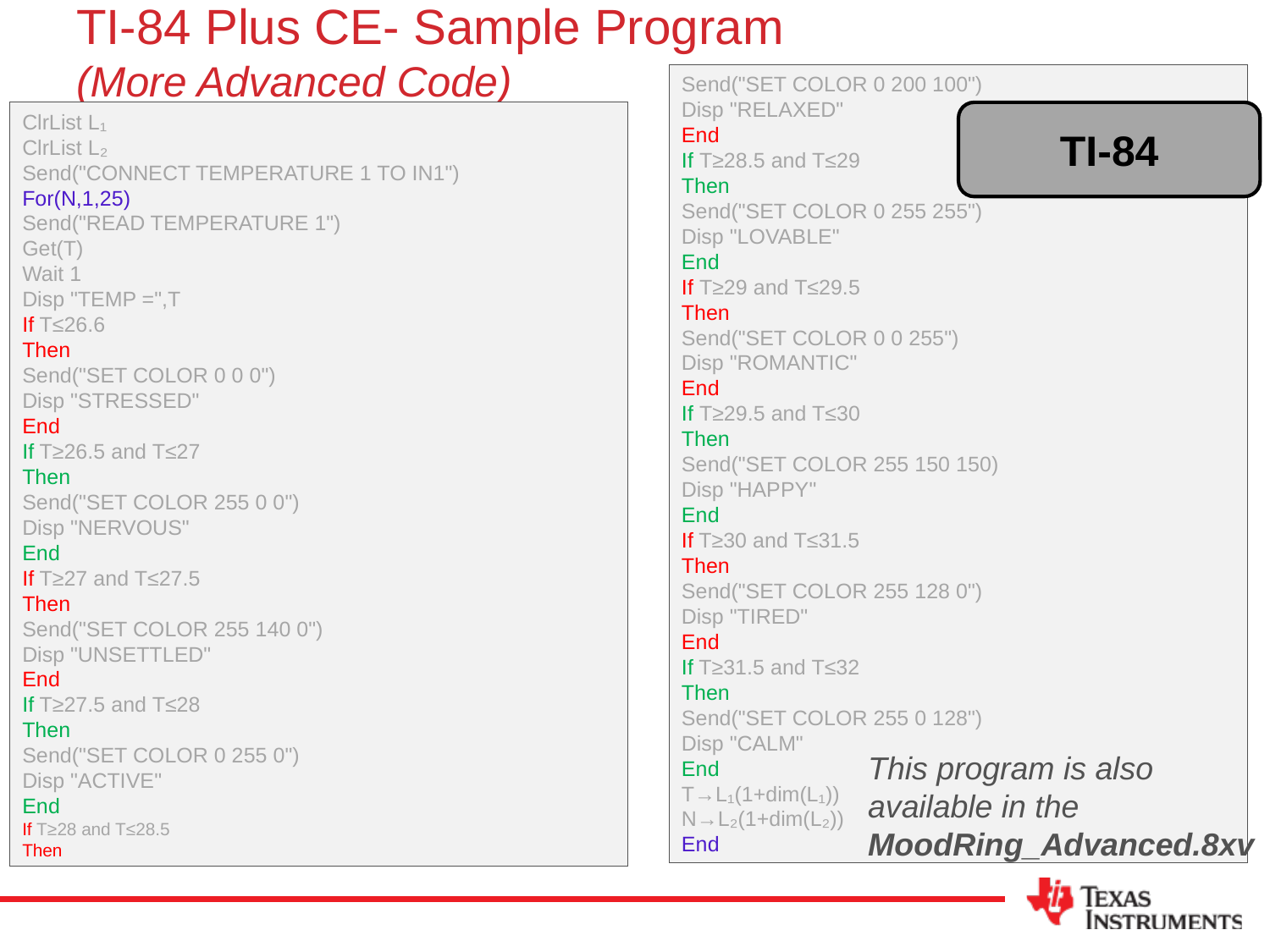

# TI-84 Plus CE- Sample Program (More Advanced Code)
Send("SET COLOR 0 200 100")
Disp "RELAXED"
End
If T≥28.5 and T≤29
Then
Send("SET COLOR 0 255 255")
Disp "LOVABLE"
End
If T≥29 and T≤29.5
Then
Send("SET COLOR 0 0 255")
Disp "ROMANTIC"
End
If T≥29.5 and T≤30
Then
Send("SET COLOR 255 150 150)
Disp "HAPPY"
End
If T≥30 and T≤31.5
Then
Send("SET COLOR 255 128 0")
Disp "TIRED"
End
If T≥31.5 and T≤32
Then
Send("SET COLOR 255 0 128")
Disp "CALM"
End
T→L₁(1+dim(L₁))
N→L₂(1+dim(L₂))
End
ClrList L₁
ClrList L₂
Send("CONNECT TEMPERATURE 1 TO IN1")
For(N,1,25)
Send("READ TEMPERATURE 1")
Get(T)
Wait 1
Disp "TEMP =",T
If T≤26.6
Then
Send("SET COLOR 0 0 0")
Disp "STRESSED"
End
If T≥26.5 and T≤27
Then
Send("SET COLOR 255 0 0")
Disp "NERVOUS"
End
If T≥27 and T≤27.5
Then
Send("SET COLOR 255 140 0")
Disp "UNSETTLED"
End
If T≥27.5 and T≤28
Then
Send("SET COLOR 0 255 0")
Disp "ACTIVE"
End
If T≥28 and T≤28.5
Then
TI-84
This program is also available in the   MoodRing_Advanced.8xv